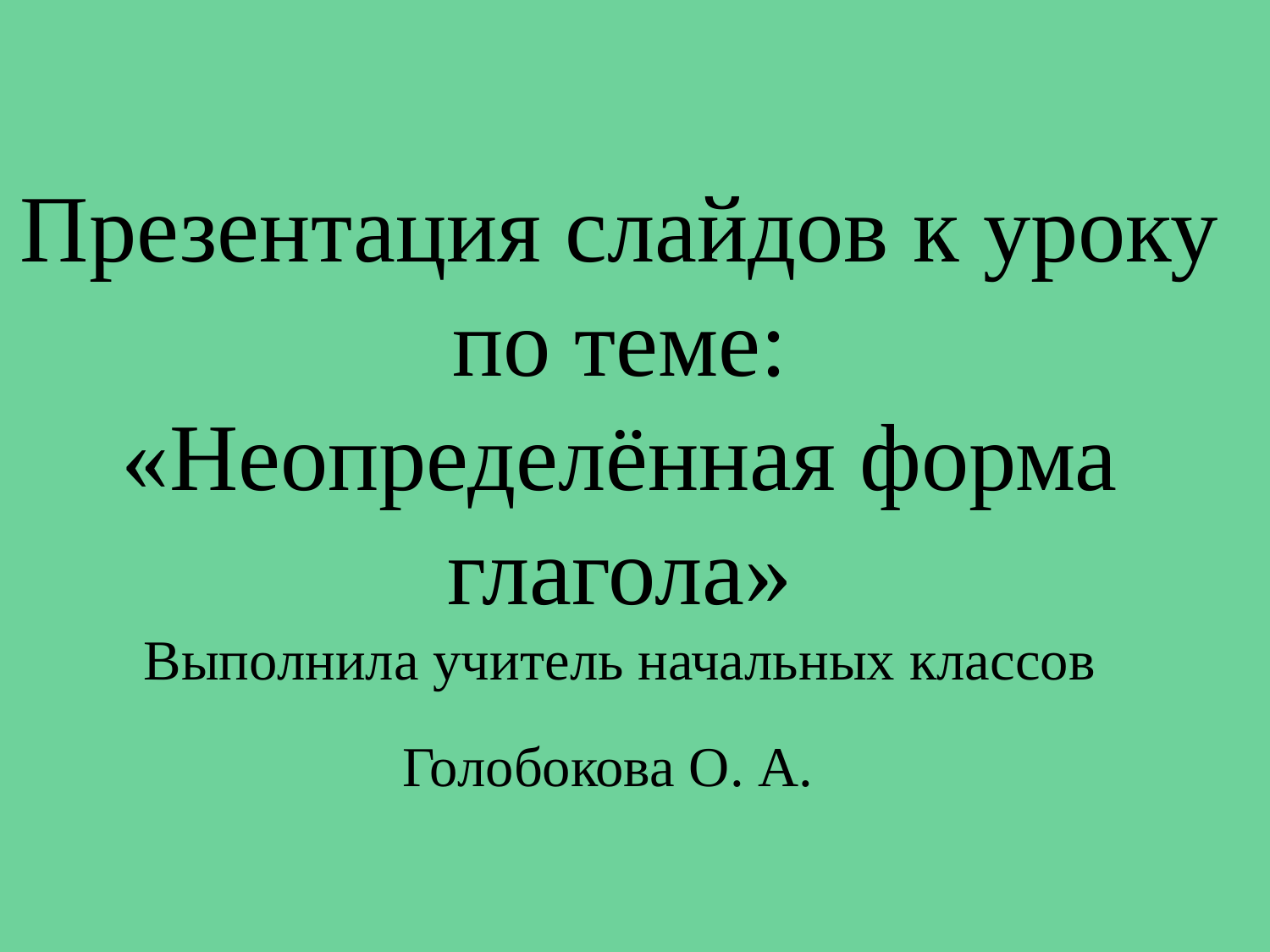

Презентация слайдов к уроку по теме:
«Неопределённая форма глагола»
Выполнила учитель начальных классов
Голобокова О. А.